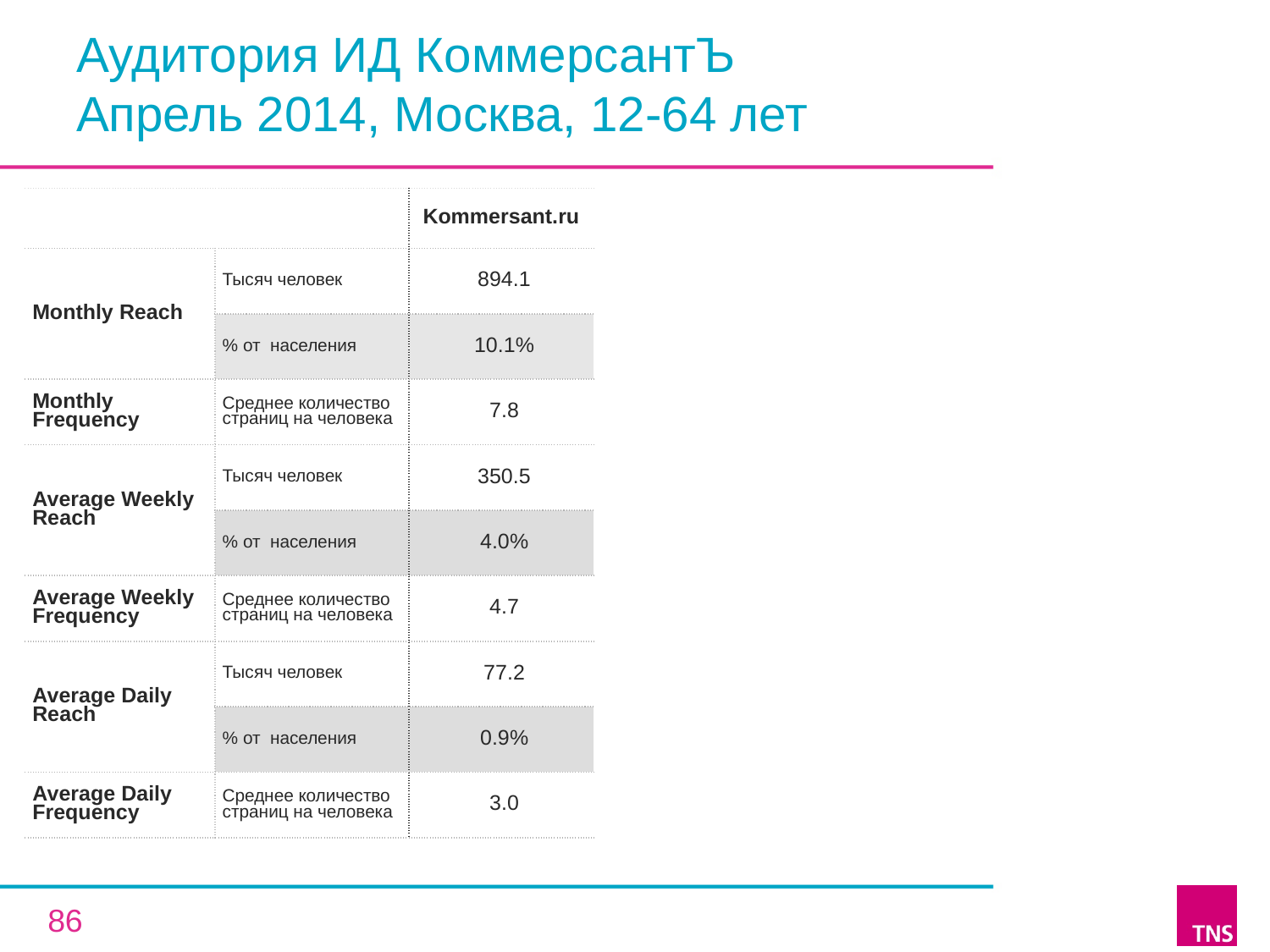

# Аудитория ИД КоммерсантЪ Апрель 2014, Москва, 12-64 лет
|  |  | Kommersant.ru |
| --- | --- | --- |
| Monthly Reach | Тысяч человек | 894.1 |
|  | % от населения | 10.1% |
| Monthly Frequency | Среднее количество страниц на человека | 7.8 |
| Average Weekly Reach | Тысяч человек | 350.5 |
|  | % от населения | 4.0% |
| Average Weekly Frequency | Среднее количество страниц на человека | 4.7 |
| Average Daily Reach | Тысяч человек | 77.2 |
|  | % от населения | 0.9% |
| Average Daily Frequency | Среднее количество страниц на человека | 3.0 |

86